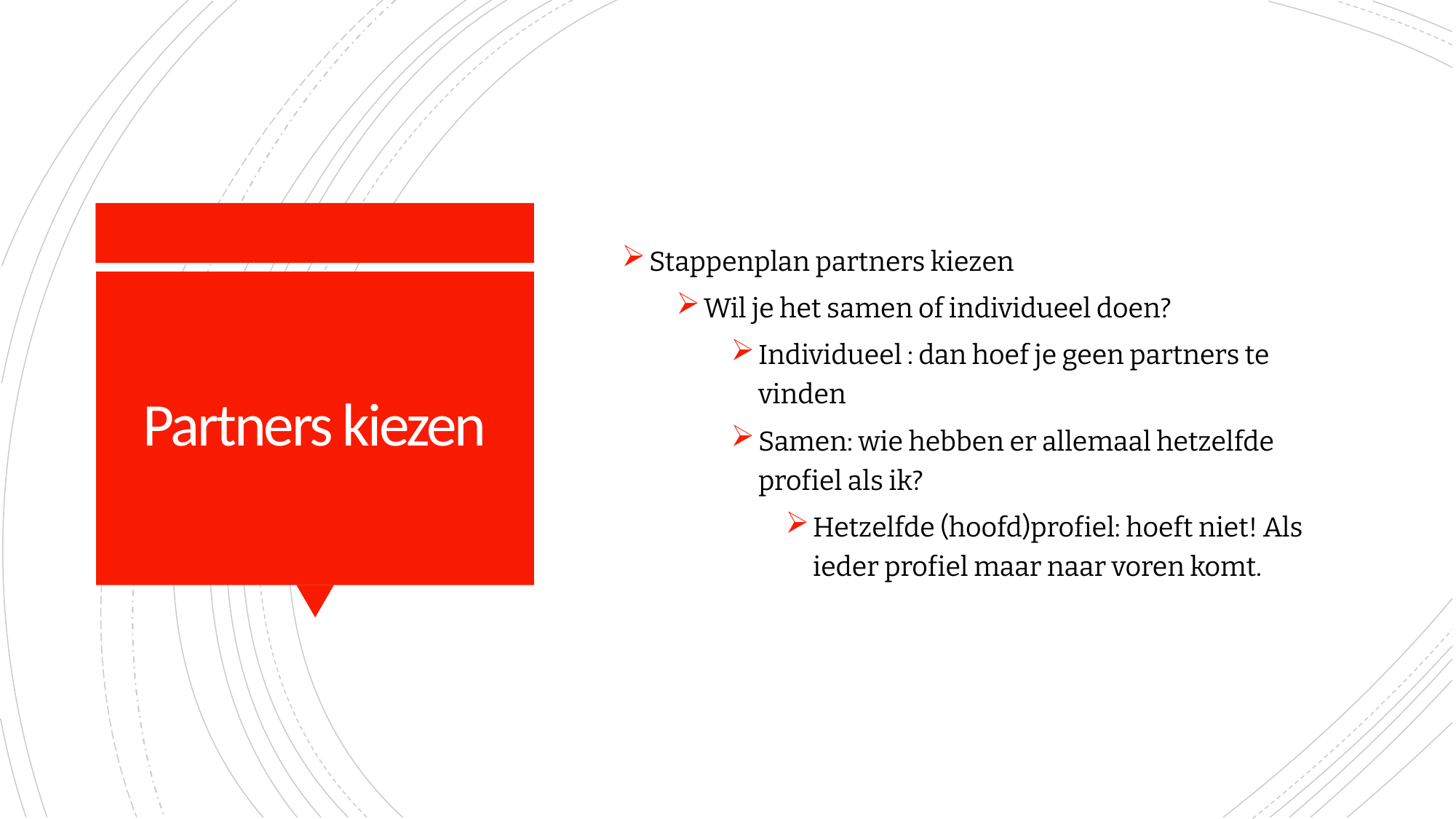

Stappenplan partners kiezen
Wil je het samen of individueel doen?
Individueel : dan hoef je geen partners te vinden
Samen: wie hebben er allemaal hetzelfde profiel als ik?
Hetzelfde (hoofd)profiel: hoeft niet! Als ieder profiel maar naar voren komt.
# Partners kiezen